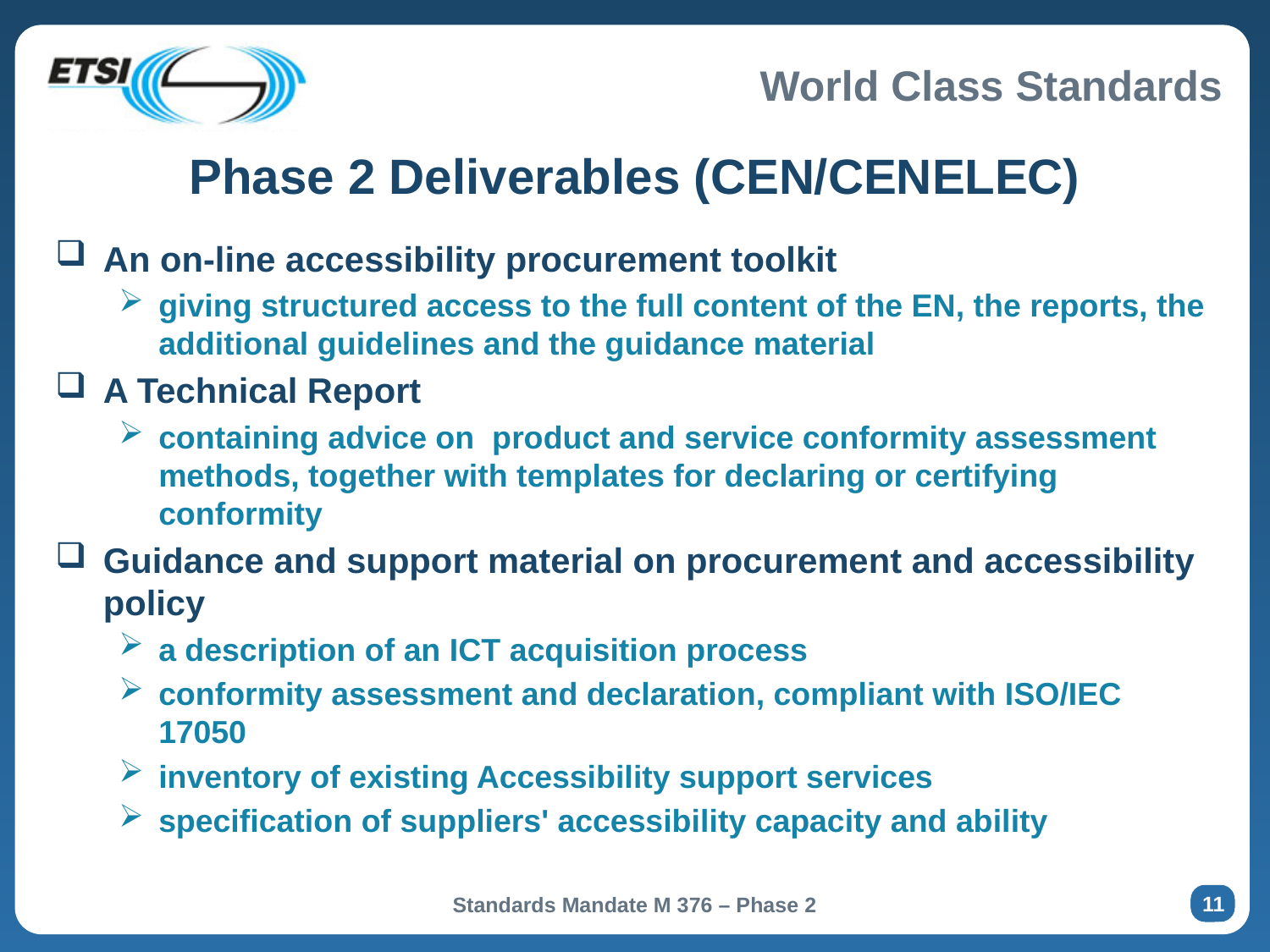

# Phase 2 Deliverables (CEN/CENELEC)
An on-line accessibility procurement toolkit
giving structured access to the full content of the EN, the reports, the additional guidelines and the guidance material
A Technical Report
containing advice on  product and service conformity assessment methods, together with templates for declaring or certifying conformity
Guidance and support material on procurement and accessibility policy
a description of an ICT acquisition process
conformity assessment and declaration, compliant with ISO/IEC 17050
inventory of existing Accessibility support services
specification of suppliers' accessibility capacity and ability

11
Standards Mandate M 376 – Phase 2